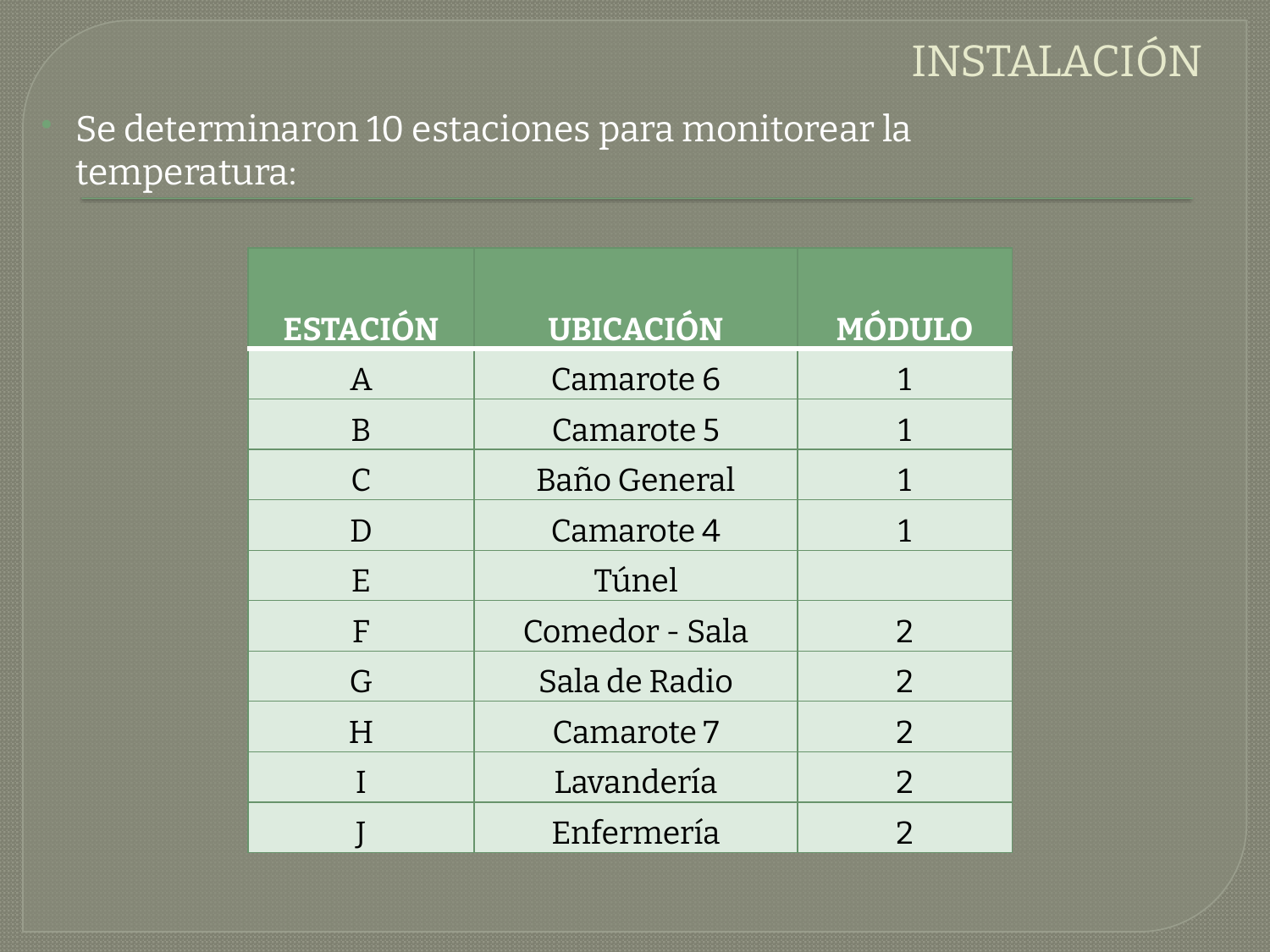

# INSTALACIÓN
Se determinaron 10 estaciones para monitorear la temperatura:

| ESTACIÓN | UBICACIÓN | MÓDULO |
| --- | --- | --- |
| A | Camarote 6 | 1 |
| B | Camarote 5 | 1 |
| C | Baño General | 1 |
| D | Camarote 4 | 1 |
| E | Túnel |  |
| F | Comedor - Sala | 2 |
| G | Sala de Radio | 2 |
| H | Camarote 7 | 2 |
| I | Lavandería | 2 |
| J | Enfermería | 2 |